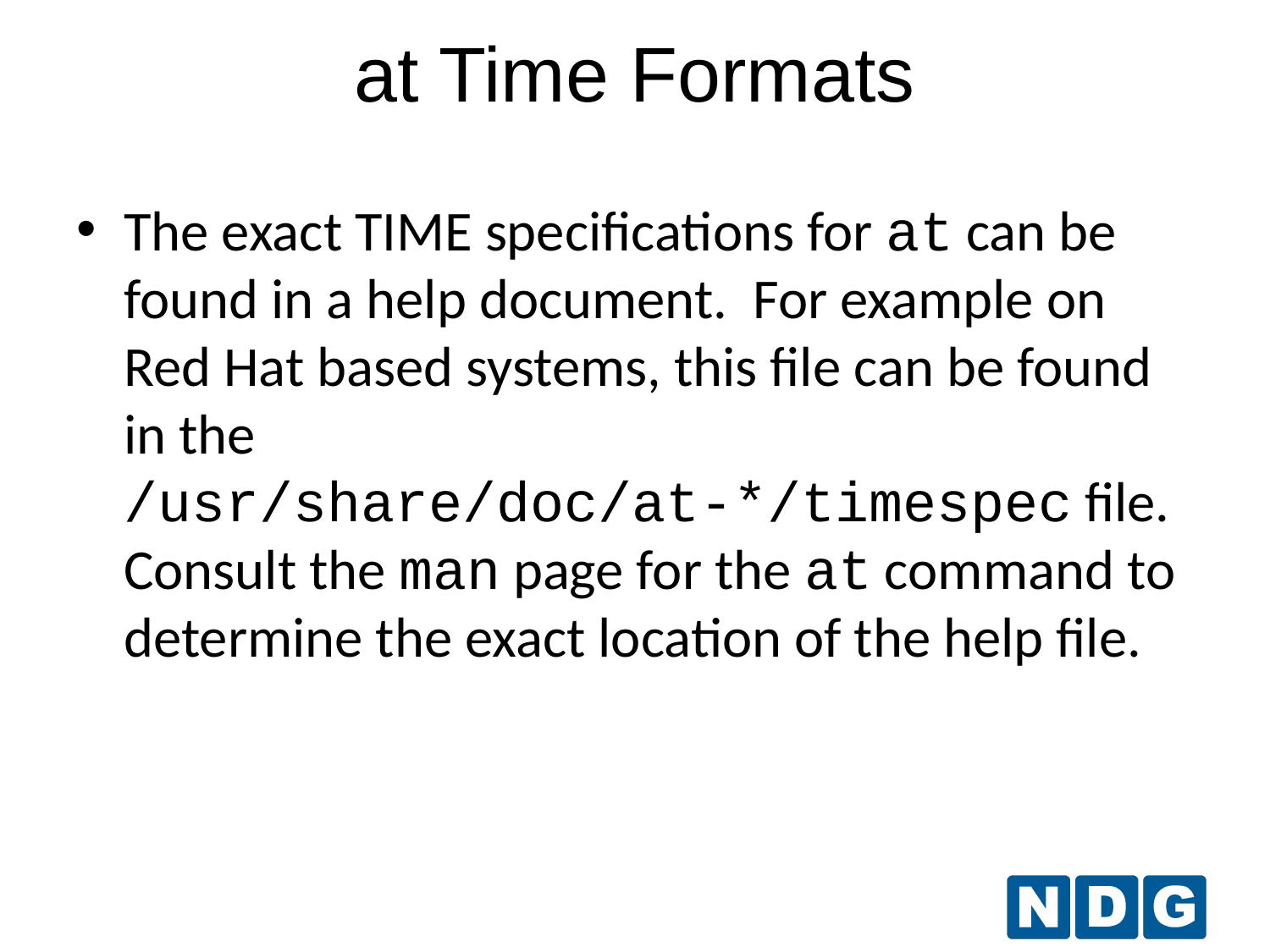

at Time Formats
The exact TIME specifications for at can be found in a help document.  For example on Red Hat based systems, this file can be found in the /usr/share/doc/at-*/timespec file.  Consult the man page for the at command to determine the exact location of the help file.